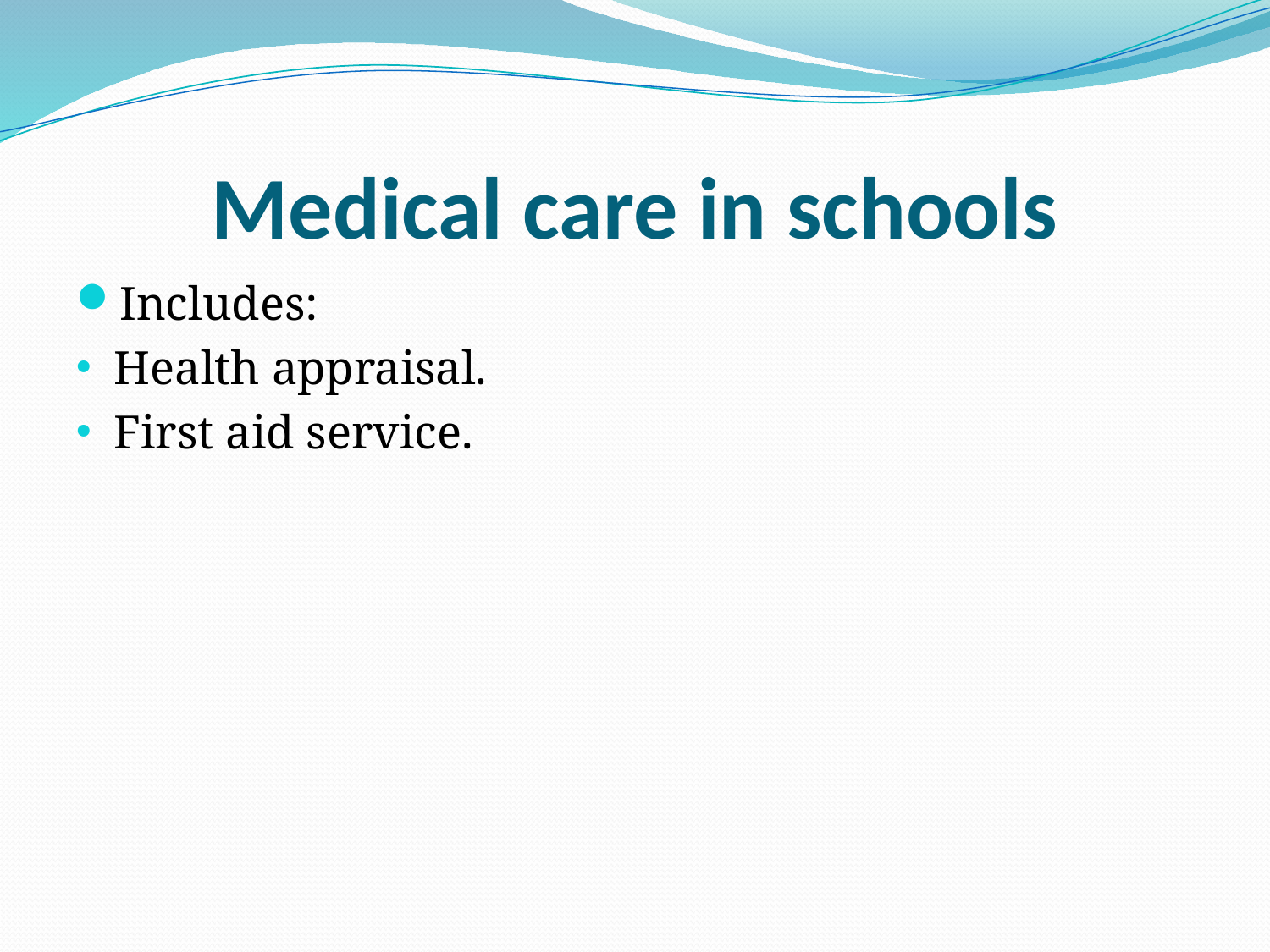

# Medical care in schools
Includes:
Health appraisal.
First aid service.